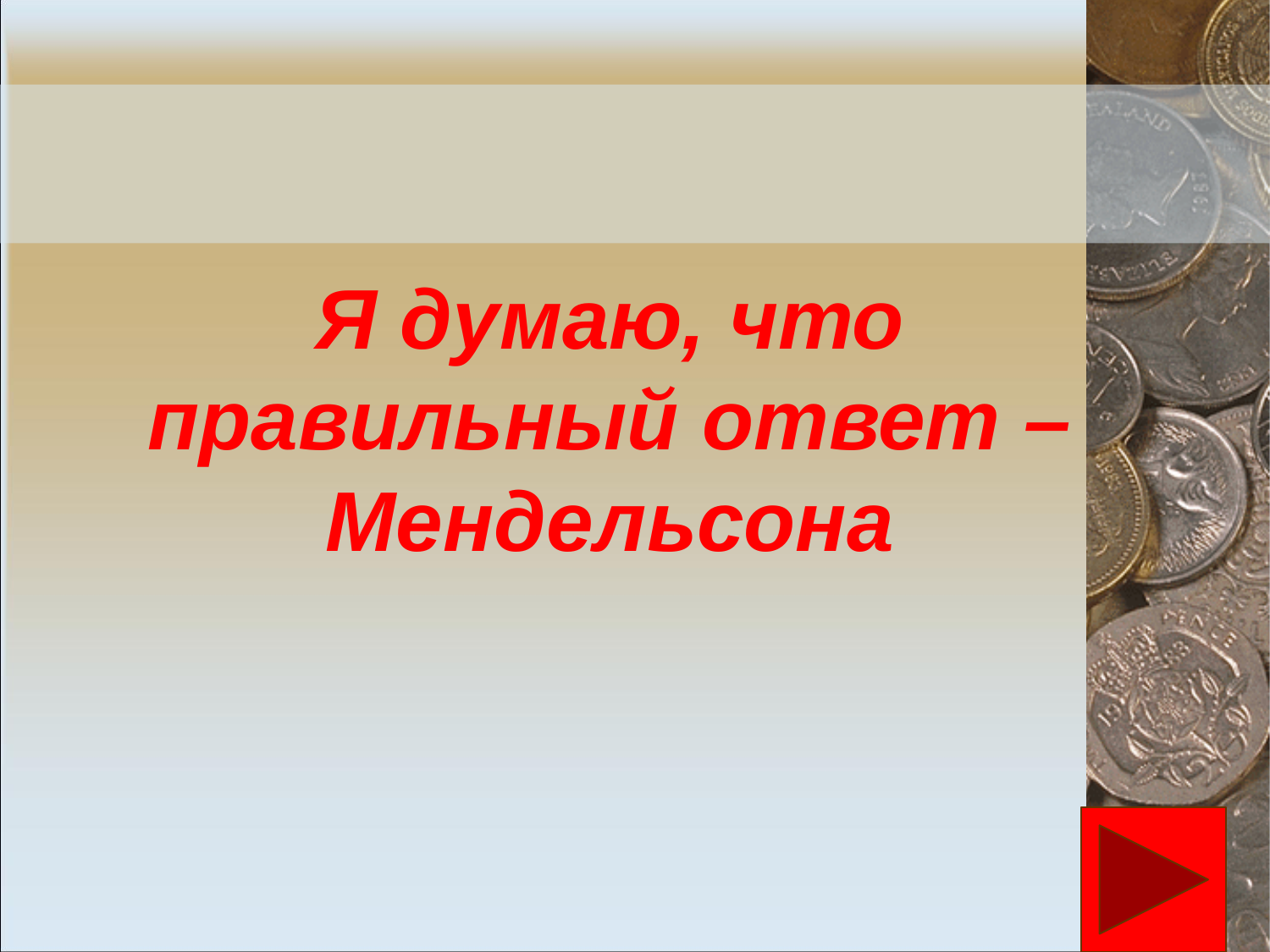

Я думаю, что правильный ответ – Мендельсона